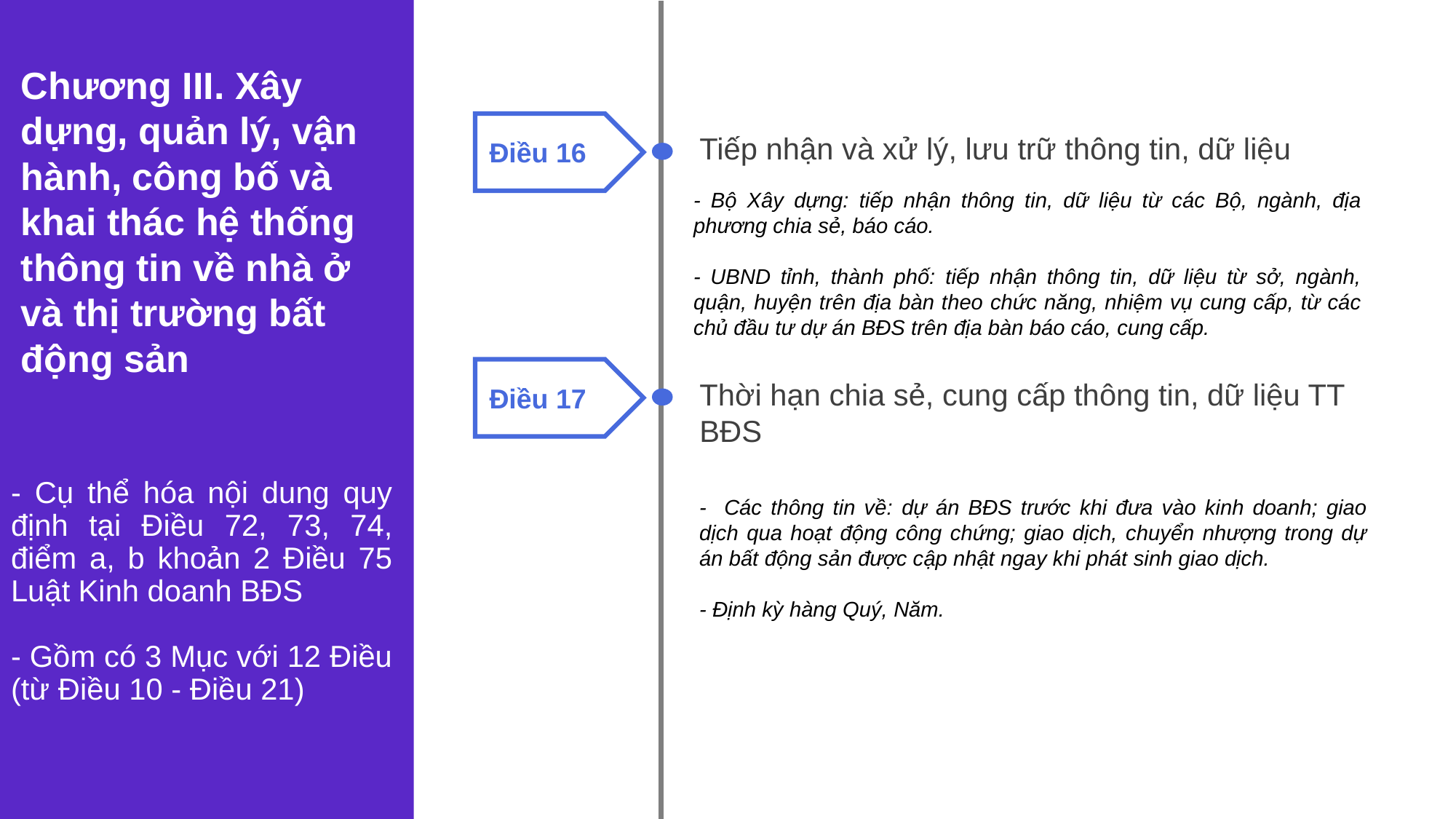

Chương III. Xây dựng, quản lý, vận hành, công bố và khai thác hệ thống thông tin về nhà ở và thị trường bất động sản

Điều 16

Tiếp nhận và xử lý, lưu trữ thông tin, dữ liệu
- Bộ Xây dựng: tiếp nhận thông tin, dữ liệu từ các Bộ, ngành, địa phương chia sẻ, báo cáo.

- UBND tỉnh, thành phố: tiếp nhận thông tin, dữ liệu từ sở, ngành, quận, huyện trên địa bàn theo chức năng, nhiệm vụ cung cấp, từ các chủ đầu tư dự án BĐS trên địa bàn báo cáo, cung cấp.

Điều 17

Thời hạn chia sẻ, cung cấp thông tin, dữ liệu TT BĐS
- Cụ thể hóa nội dung quy định tại Điều 72, 73, 74, điểm a, b khoản 2 Điều 75 Luật Kinh doanh BĐS

- Gồm có 3 Mục với 12 Điều
(từ Điều 10 - Điều 21)

-  Các thông tin về: dự án BĐS trước khi đưa vào kinh doanh; giao dịch qua hoạt động công chứng; giao dịch, chuyển nhượng trong dự án bất động sản được cập nhật ngay khi phát sinh giao dịch.

- Định kỳ hàng Quý, Năm.